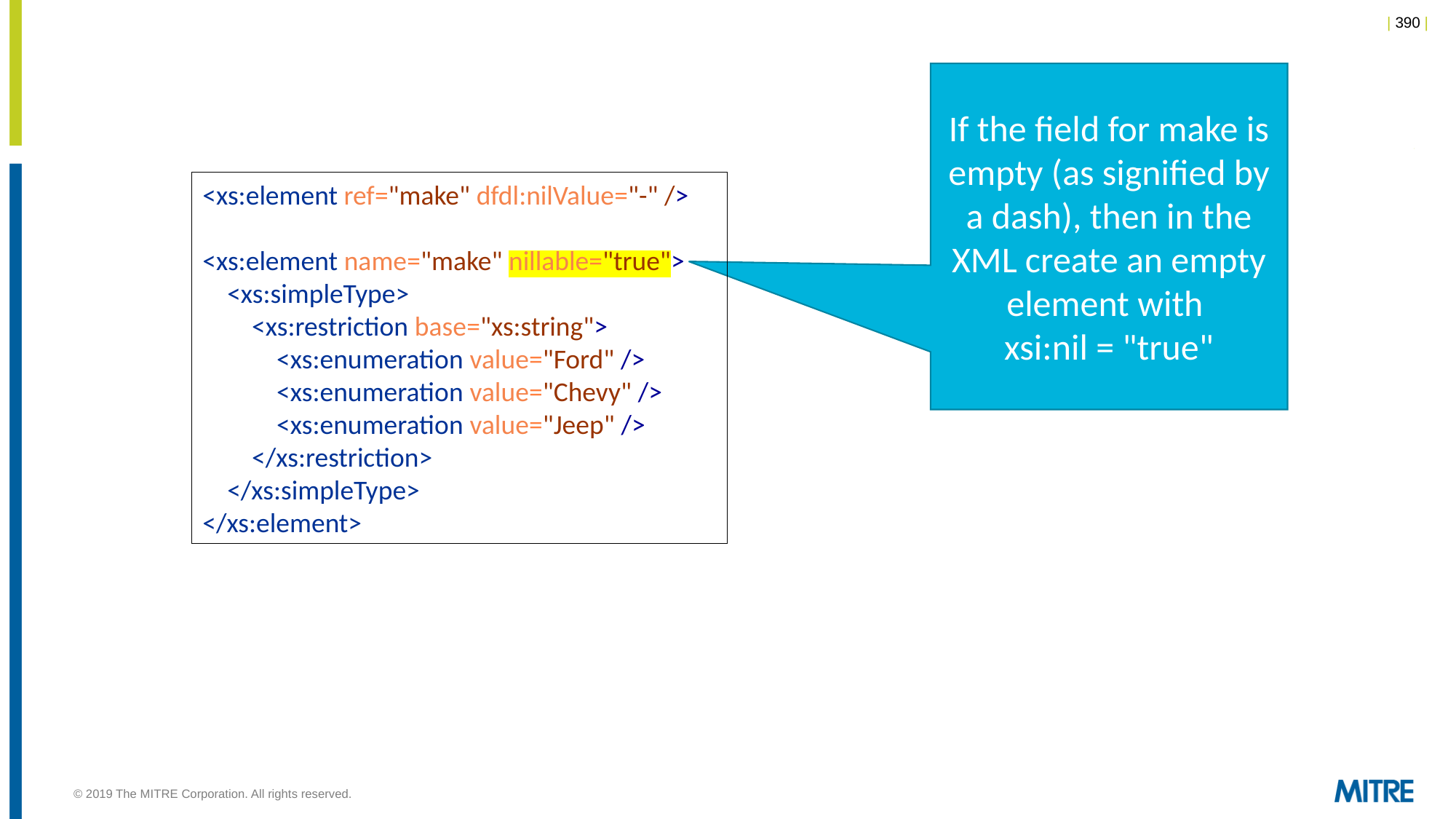

If the field for make is empty (as signified by a dash), then in the XML create an empty element with
xsi:nil = "true"
<xs:element ref="make" dfdl:nilValue="-" />
<xs:element name="make" nillable="true">
    <xs:simpleType>
        <xs:restriction base="xs:string">
            <xs:enumeration value="Ford" />
            <xs:enumeration value="Chevy" />
            <xs:enumeration value="Jeep" />
        </xs:restriction>
    </xs:simpleType>
</xs:element>
© 2019 The MITRE Corporation. All rights reserved.